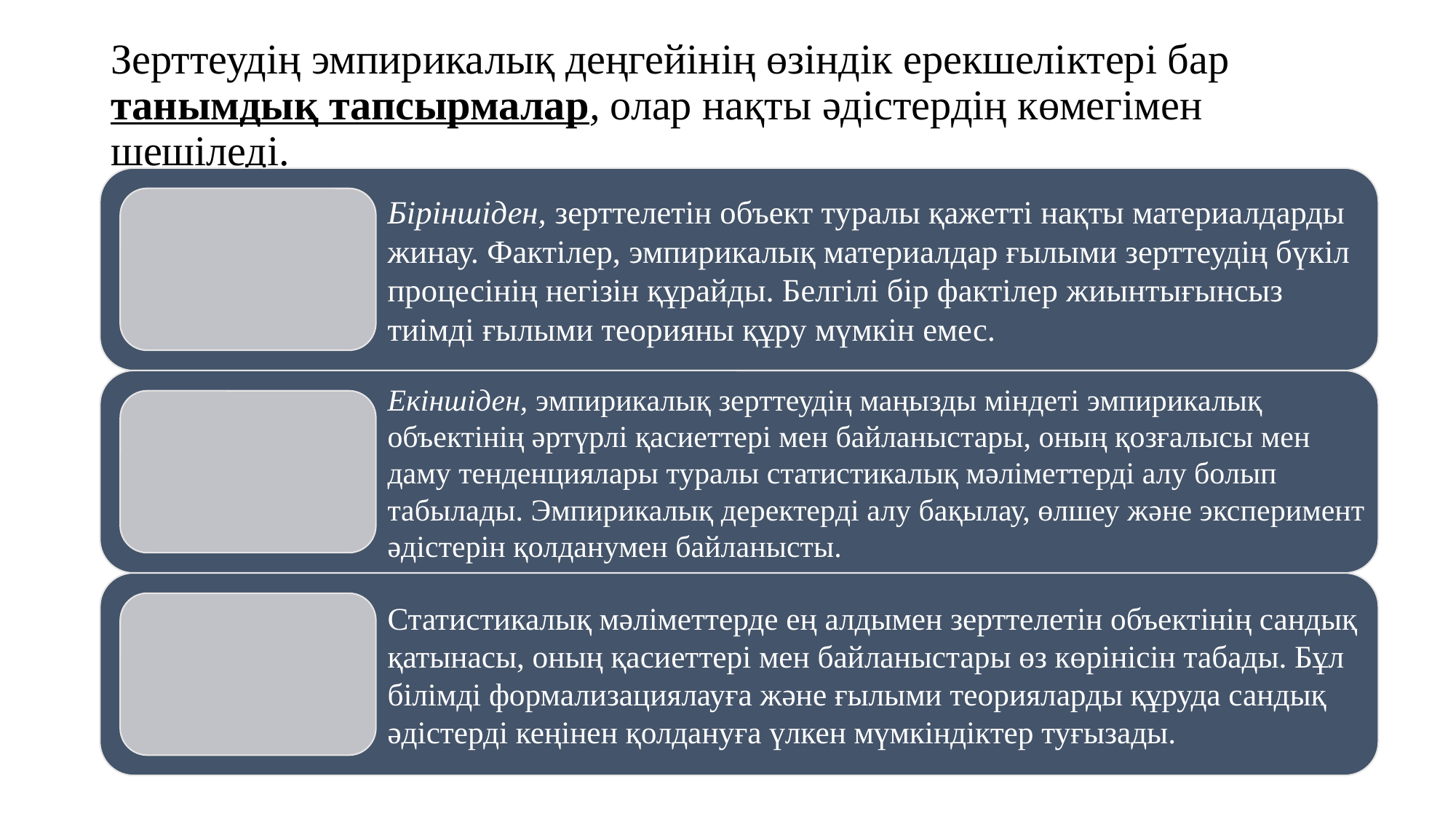

# Зерттеудің эмпирикалық деңгейінің өзіндік ерекшеліктері бар танымдық тапсырмалар, олар нақты әдістердің көмегімен шешіледі.
Біріншіден, зерттелетін объект туралы қажетті нақты материалдарды жинау. Фактілер, эмпирикалық материалдар ғылыми зерттеудің бүкіл процесінің негізін құрайды. Белгілі бір фактілер жиынтығынсыз тиімді ғылыми теорияны құру мүмкін емес.
Екіншіден, эмпирикалық зерттеудің маңызды міндеті эмпирикалық объектінің әртүрлі қасиеттері мен байланыстары, оның қозғалысы мен даму тенденциялары туралы статистикалық мәліметтерді алу болып табылады. Эмпирикалық деректерді алу бақылау, өлшеу және эксперимент әдістерін қолданумен байланысты.
Статистикалық мәліметтерде ең алдымен зерттелетін объектінің сандық қатынасы, оның қасиеттері мен байланыстары өз көрінісін табады. Бұл білімді формализациялауға және ғылыми теорияларды құруда сандық әдістерді кеңінен қолдануға үлкен мүмкіндіктер туғызады.